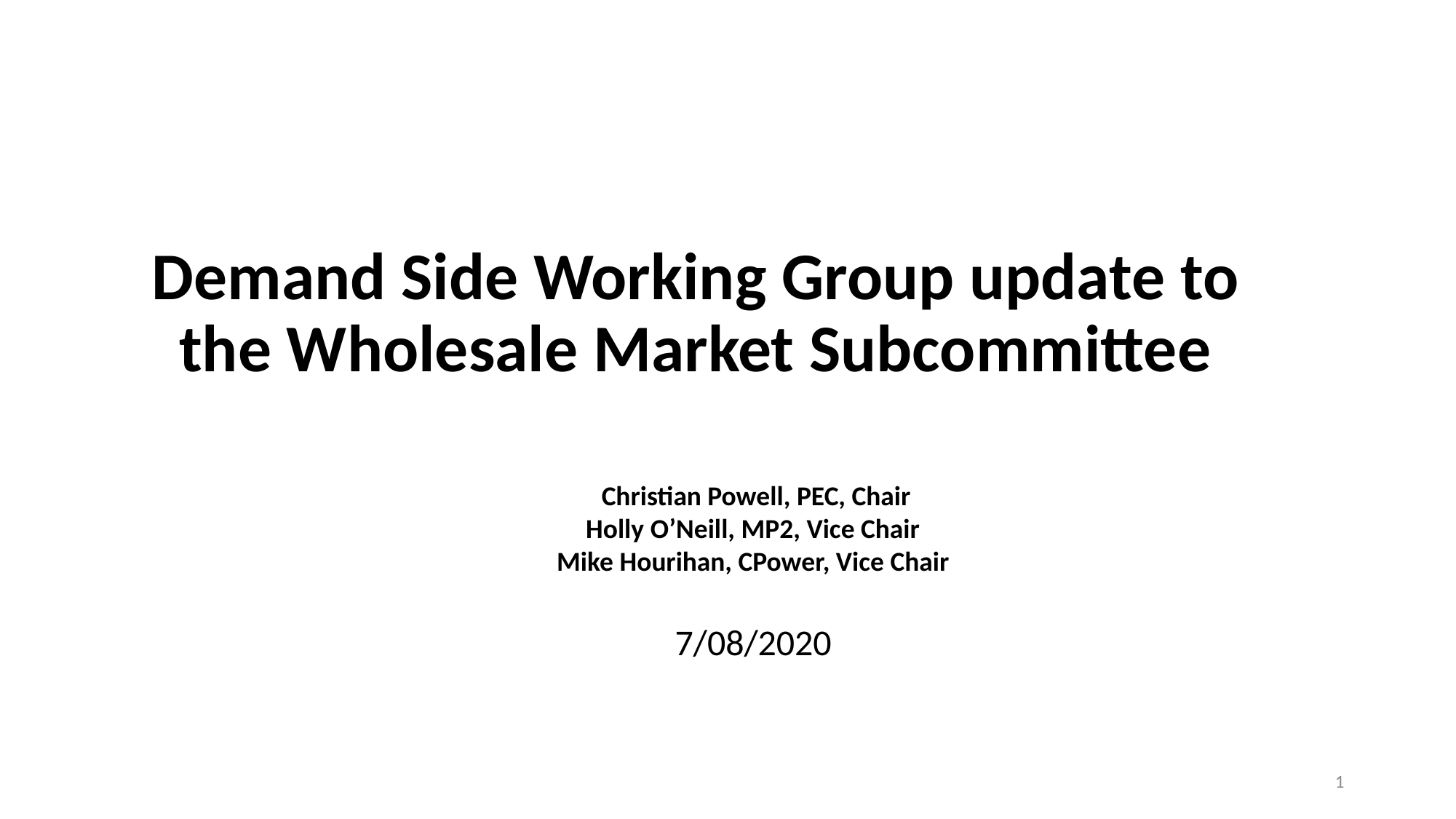

# Demand Side Working Group update to the Wholesale Market Subcommittee
 Christian Powell, PEC, Chair
Holly O’Neill, MP2, Vice Chair
Mike Hourihan, CPower, Vice Chair
7/08/2020
1